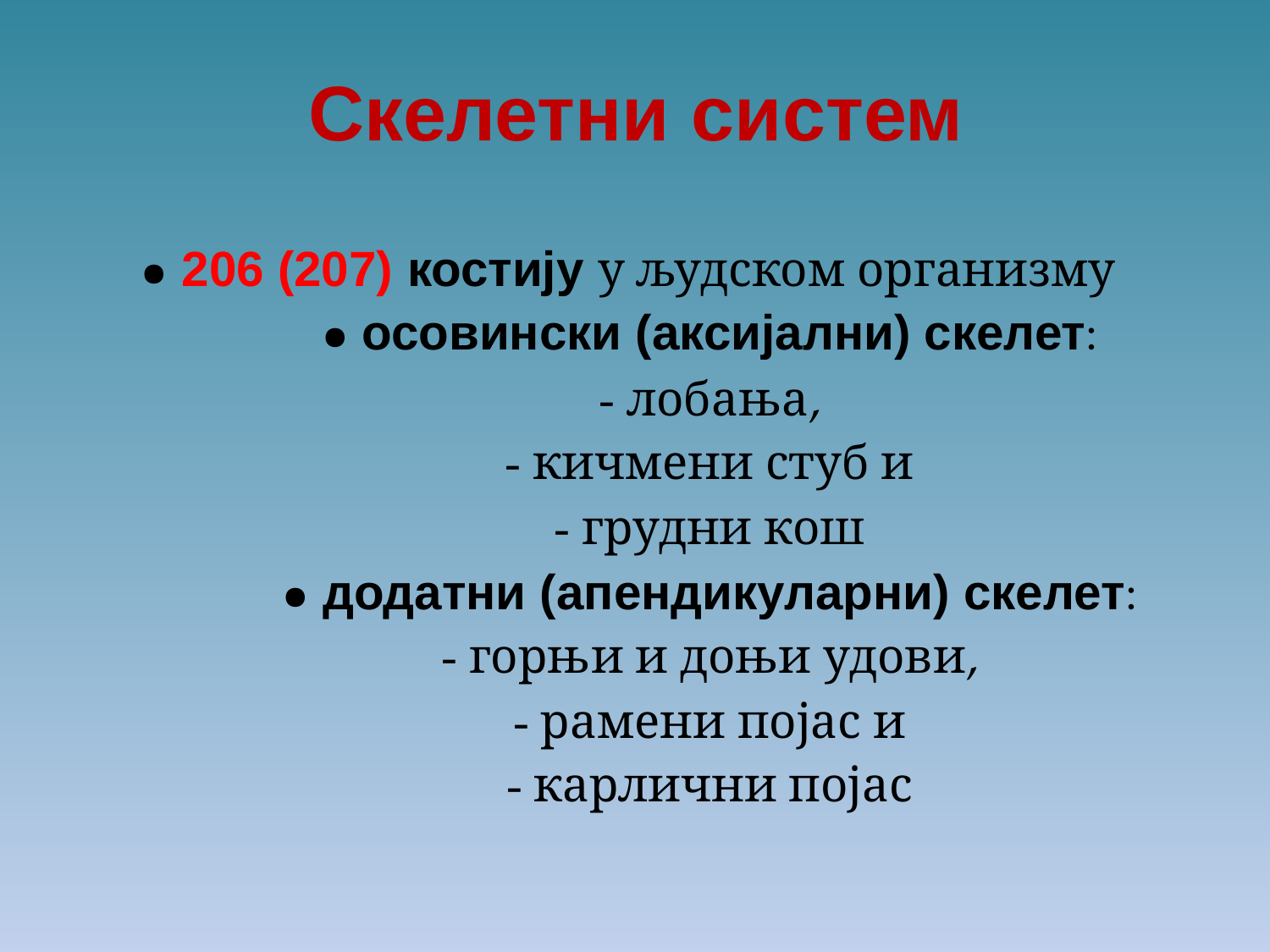

Скелетни систем

• 206 (207) костију у људском организму

• осовински (аксијални) скелет:

- лобања,

- кичмени стуб и

- грудни кош

• додатни (апендикуларни) скелет:

- горњи и доњи удови,

- рамени појас и

- карлични појас